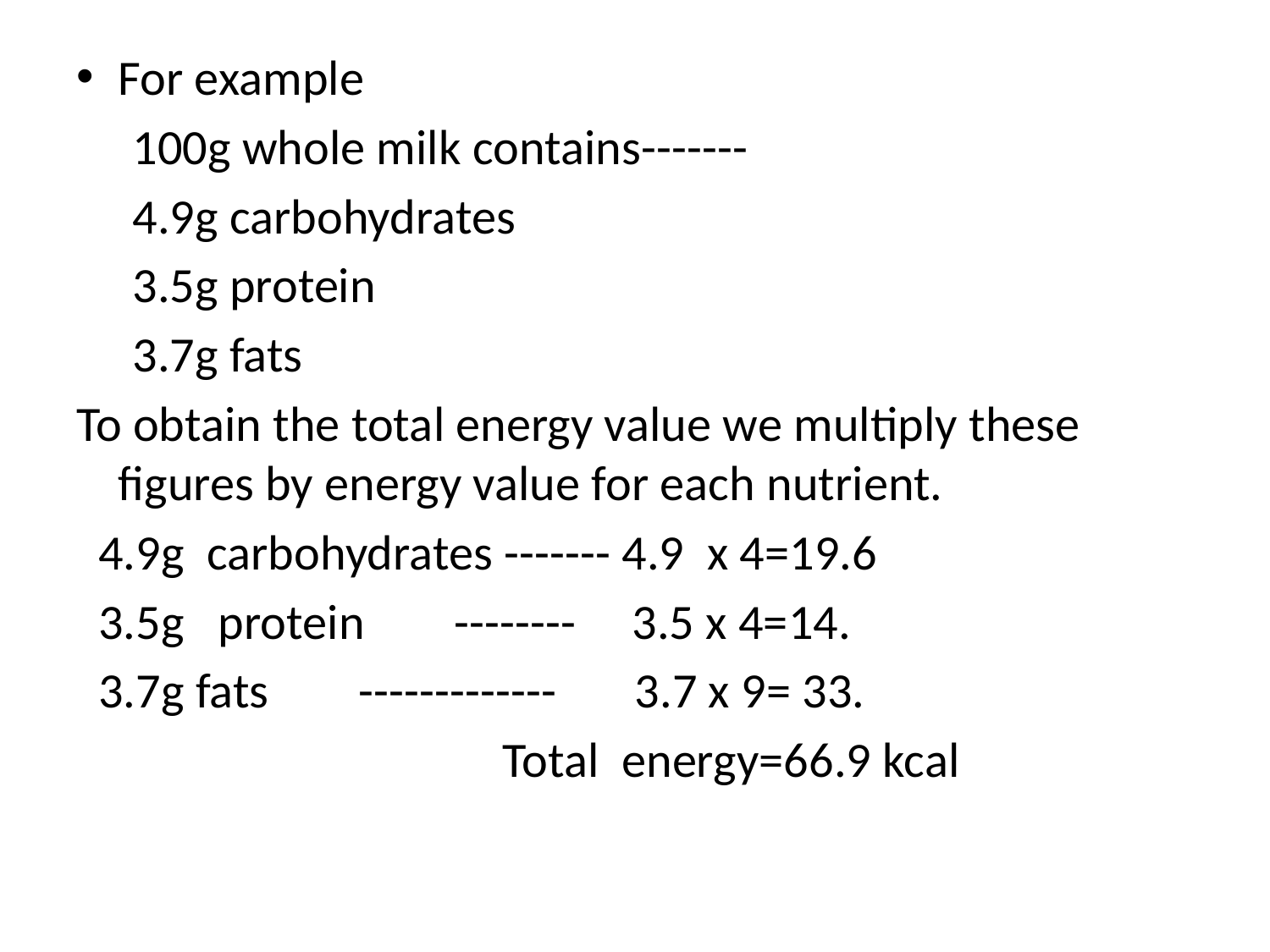

#
For example
     100g whole milk contains-------
     4.9g carbohydrates
     3.5g protein
     3.7g fats
To obtain the total energy value we multiply these figures by energy value for each nutrient.
  4.9g  carbohydrates ------- 4.9  x 4=19.6
  3.5g   protein        --------     3.5 x 4=14.
  3.7g fats        -------------       3.7 x 9= 33.
                                      Total  energy=66.9 kcal